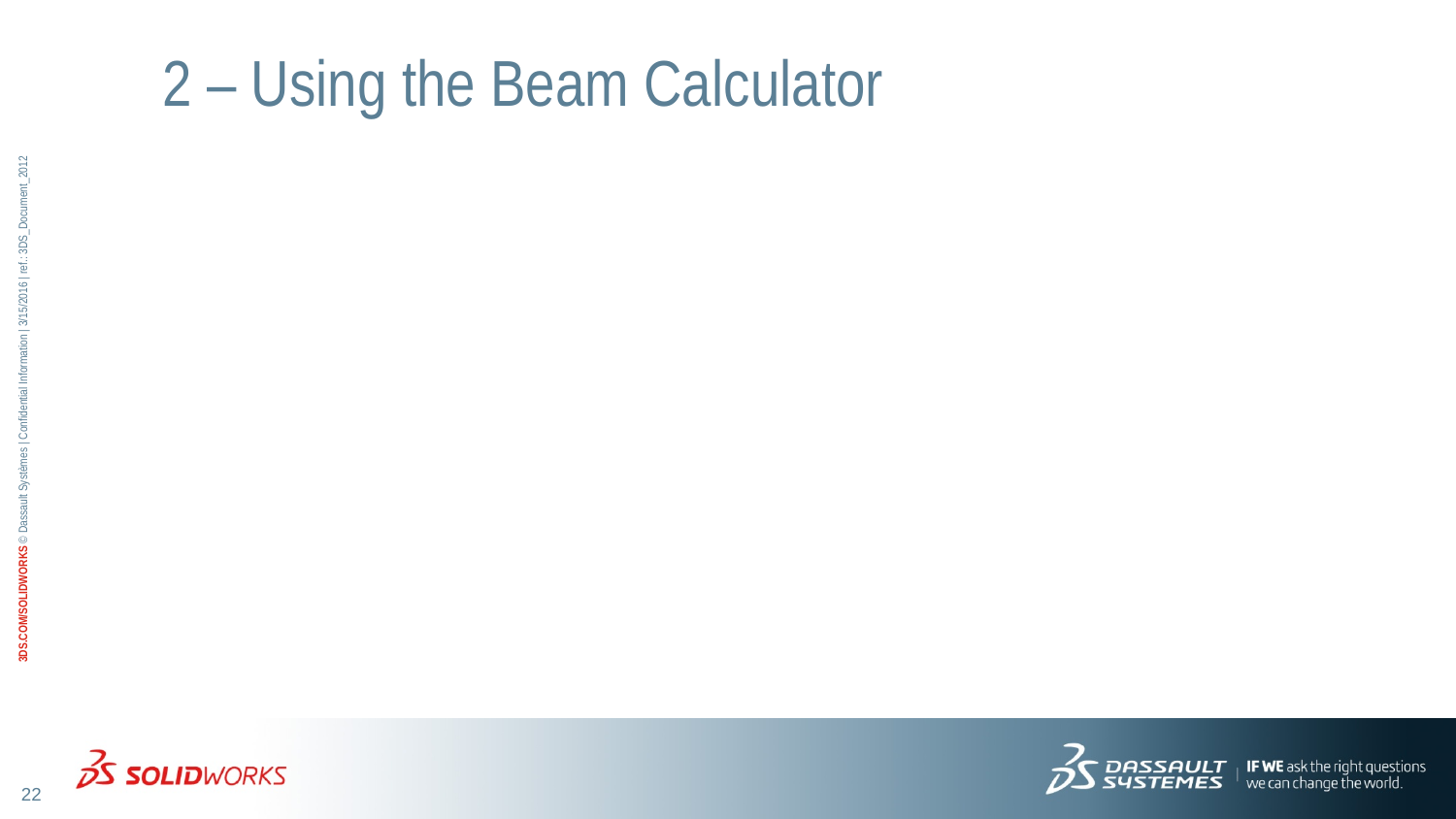

# 2 – Using the Beam Calculator